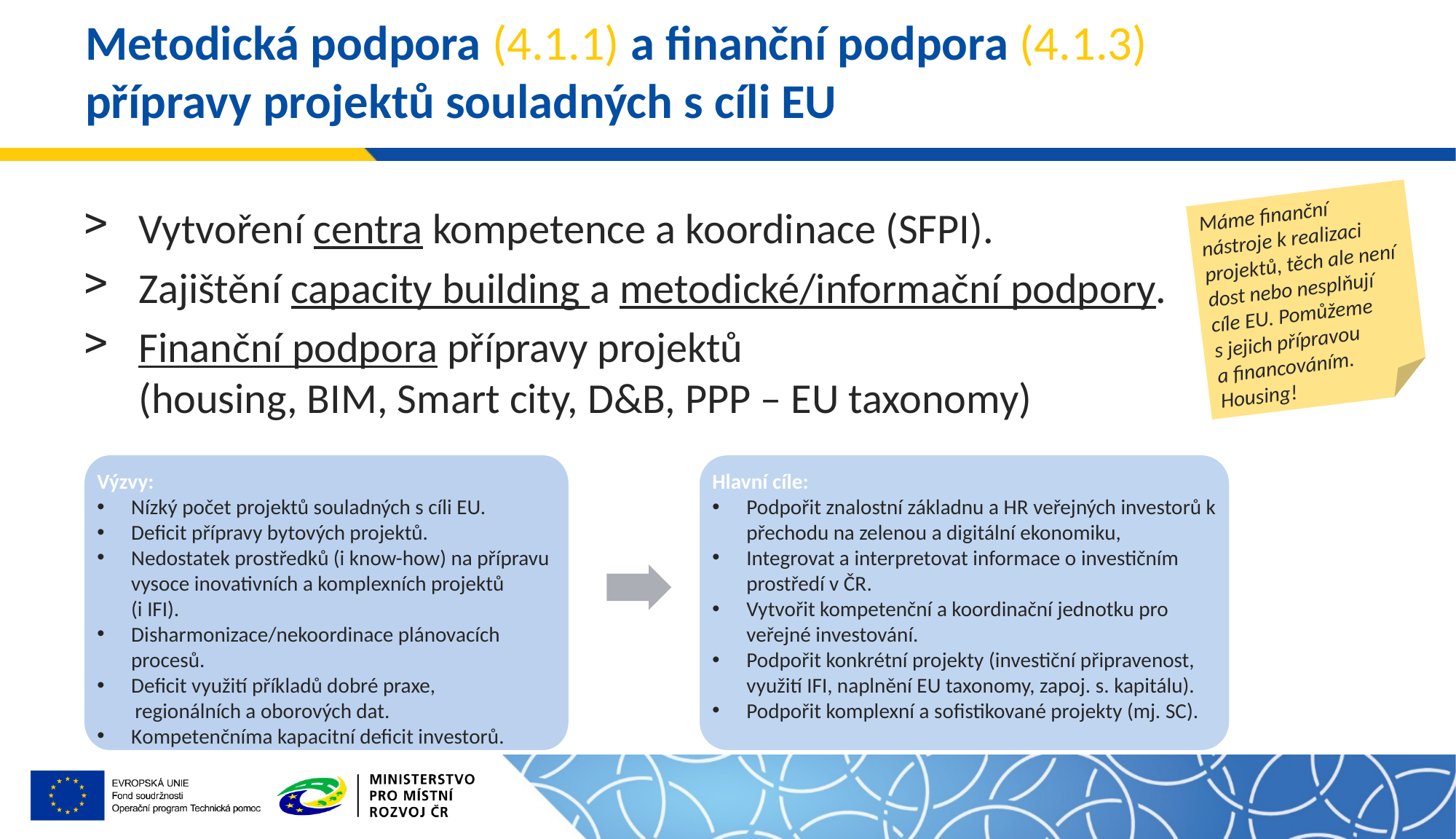

# Metodická podpora (4.1.1) a finanční podpora (4.1.3) přípravy projektů souladných s cíli EU
Máme finanční nástroje k realizaci projektů, těch ale není dost nebo nesplňují cíle EU. Pomůžeme
s jejich přípravou
a financováním. Housing!
Vytvoření centra kompetence a koordinace (SFPI).
Zajištění capacity building a metodické/informační podpory.
Finanční podpora přípravy projektů
(housing, BIM, Smart city, D&B, PPP – EU taxonomy)
Výzvy:
Nízký počet projektů souladných s cíli EU.
Deficit přípravy bytových projektů.
Nedostatek prostředků (i know-how) na přípravu vysoce inovativních a komplexních projektů
(i IFI).
Disharmonizace/nekoordinace plánovacích procesů.
Deficit využití příkladů dobré praxe,
        regionálních a oborových dat.
Kompetenčníma kapacitní deficit investorů.

Hlavní cíle:
Podpořit znalostní základnu a HR veřejných investorů k přechodu na zelenou a digitální ekonomiku,
Integrovat a interpretovat informace o investičním prostředí v ČR.
Vytvořit kompetenční a koordinační jednotku pro veřejné investování.
Podpořit konkrétní projekty (investiční připravenost, využití IFI, naplnění EU taxonomy, zapoj. s. kapitálu).
Podpořit komplexní a sofistikované projekty (mj. SC).